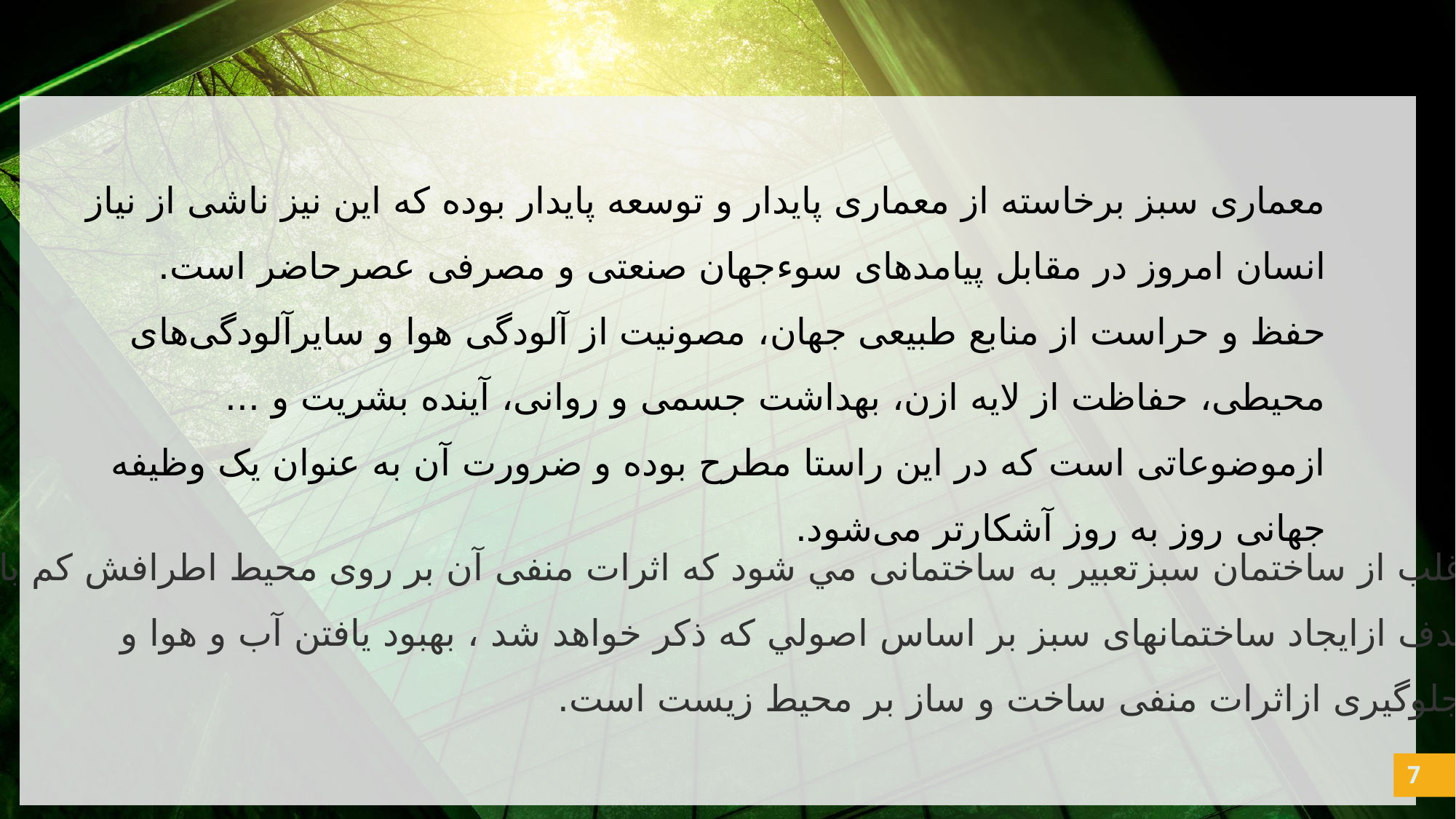

معماری سبز برخاسته از معماری پایدار و توسعه پایدار بوده که این نیز ناشی از نیاز انسان امروز در مقابل پیامدهای سوء‌جهان صنعتی و مصرفی عصرحاضر است. حفظ و حراست از منابع طبیعی جهان، مصونیت از آلودگی هوا و سایرآلودگی‌های محیطی، حفاظت از لایه ازن، بهداشت جسمی و روانی، آینده بشریت و ... ازموضوعاتی است که در این راستا مطرح بوده و ضرورت آن به عنوان یک وظیفه جهانی روز به روز آشکارتر می‌شود.
اغلب از ساختمان سبزتعبير به ساختمانی مي شود که اثرات منفی آن بر روی محيط اطرافش کم باشد.
هدف ازايجاد ساختمانهای سبز بر اساس اصولي كه ذکر خواهد شد ، بهبود يافتن آب و هوا و
 جلوگيری ازاثرات منفی ساخت و ساز بر محيط زيست است.
7